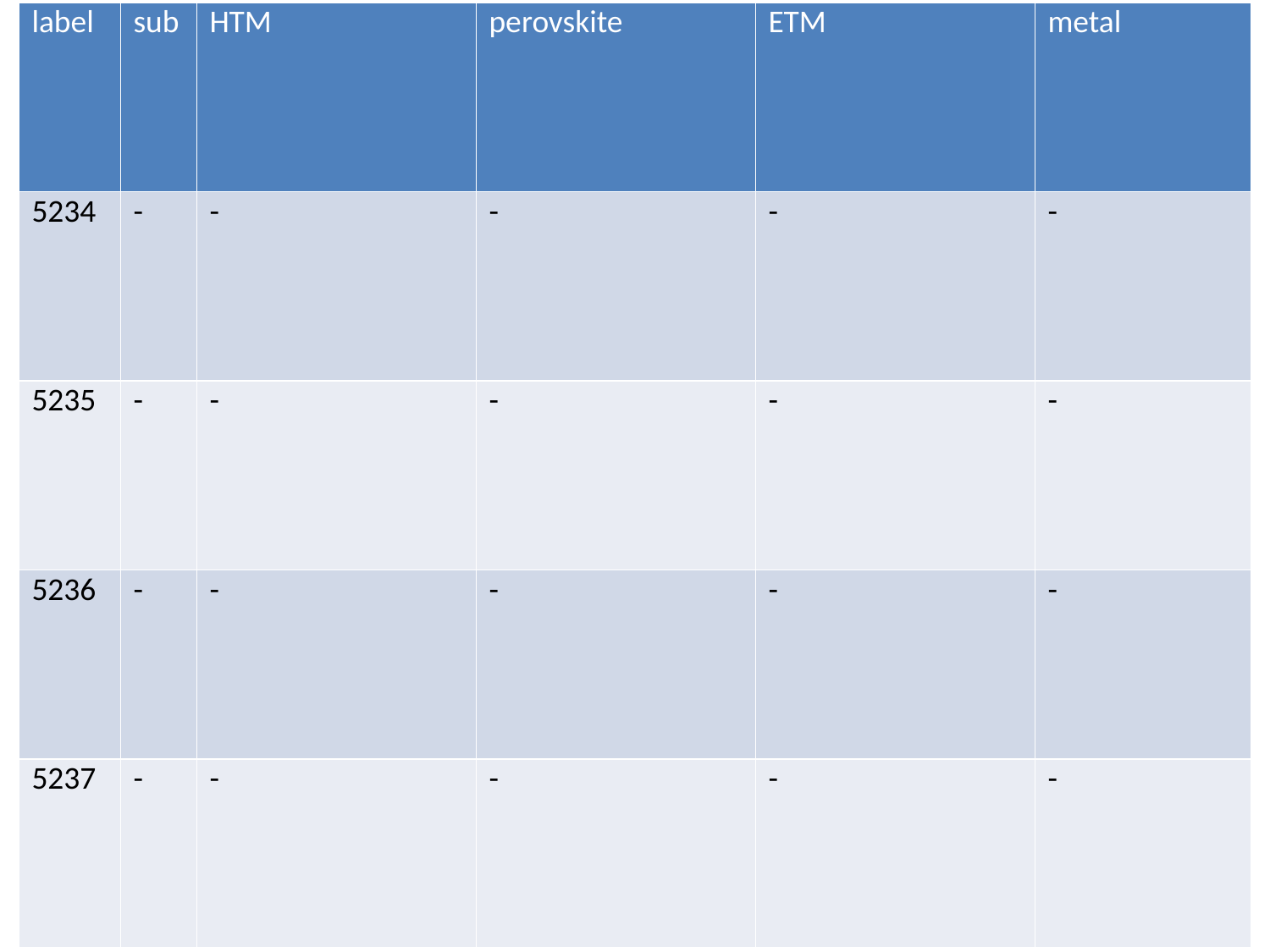

| label | sub | HTM | perovskite | ETM | metal |
| --- | --- | --- | --- | --- | --- |
| 5234 | - | - | - | - | - |
| 5235 | - | - | - | - | - |
| 5236 | - | - | - | - | - |
| 5237 | - | - | - | - | - |